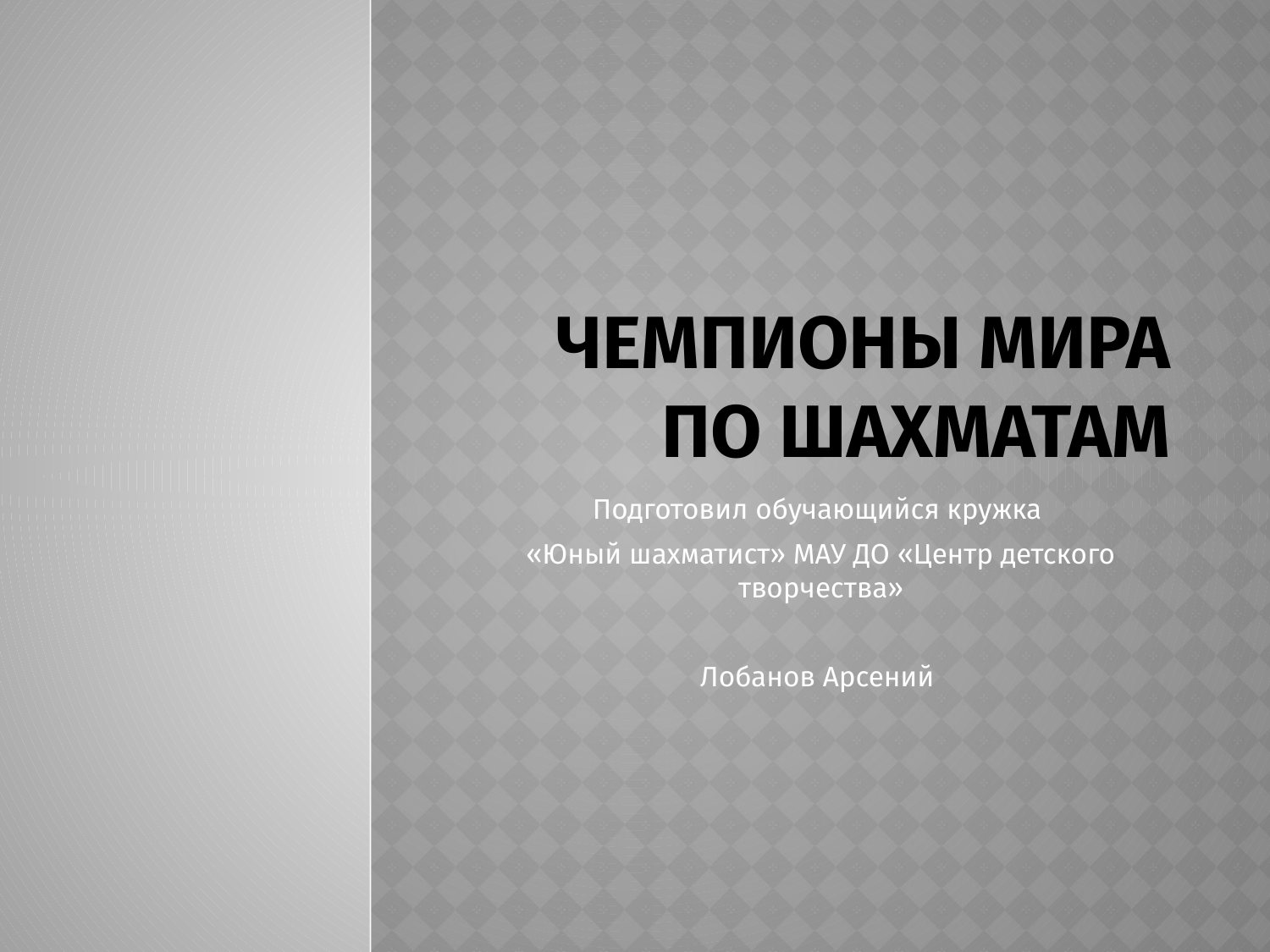

# Чемпионы мира по шахматам
Подготовил обучающийся кружка
«Юный шахматист» МАУ ДО «Центр детского творчества»

Лобанов Арсений